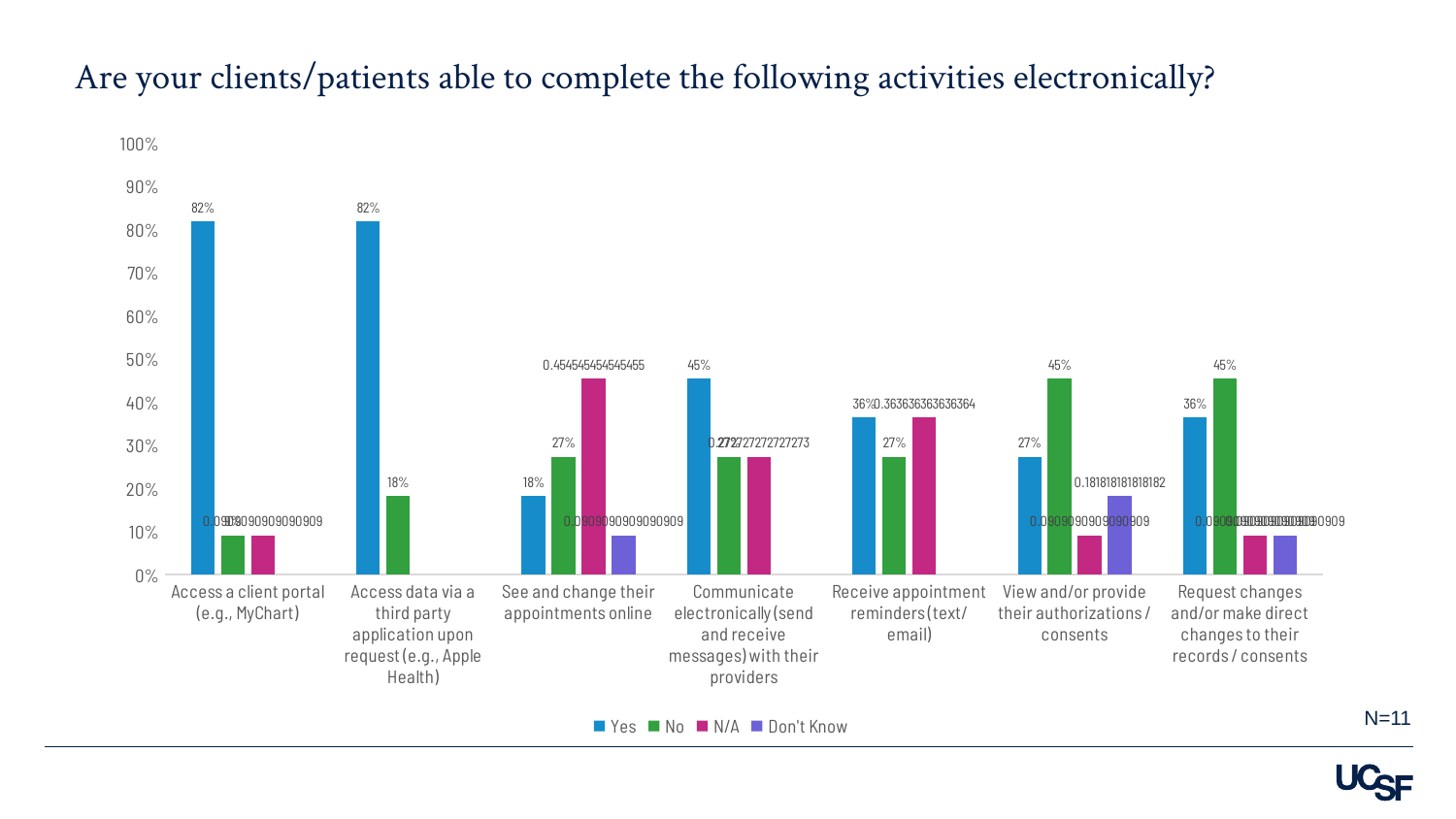

Are your clients/patients able to complete the following activities electronically?

### Chart

| Category | Yes | No | N/A | Don't Know |
|---|---|---|---|---|
| Access a client portal (e.g., MyChart) | 0.8181818181818182 | 0.09090909090909091 | 0.09090909090909091 | None |
| Access data via a third party application upon request (e.g., Apple Health) | 0.8181818181818182 | 0.18181818181818182 | None | None |
| See and change their appointments online | 0.18181818181818182 | 0.2727272727272727 | 0.45454545454545453 | 0.09090909090909091 |
| Communicate electronically (send and receive messages) with their providers | 0.45454545454545453 | 0.2727272727272727 | 0.2727272727272727 | None |
| Receive appointment reminders (text/email) | 0.36363636363636365 | 0.2727272727272727 | 0.36363636363636365 | None |
| View and/or provide their authorizations / consents | 0.2727272727272727 | 0.45454545454545453 | 0.09090909090909091 | 0.18181818181818182 |
| Request changes and/or make direct changes to their records / consents | 0.36363636363636365 | 0.45454545454545453 | 0.09090909090909091 | 0.09090909090909091 |
N=11